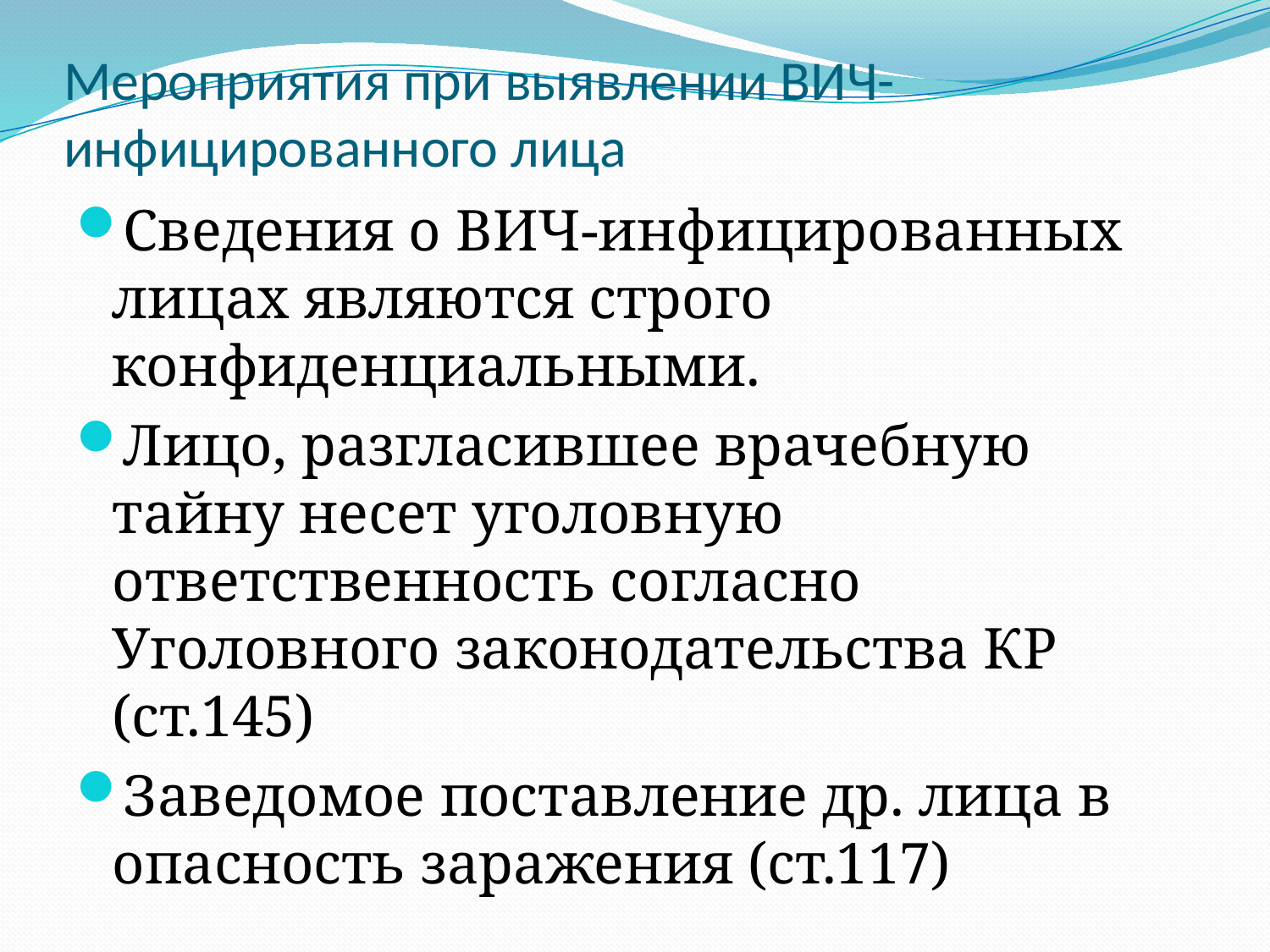

# Мероприятия при выявлении ВИЧ-инфицированного лица
Сведения о ВИЧ-инфицированных лицах являются строго конфиденциальными.
Лицо, разгласившее врачебную тайну несет уголовную ответственность согласно Уголовного законодательства КР (ст.145)
Заведомое поставление др. лица в опасность заражения (ст.117)